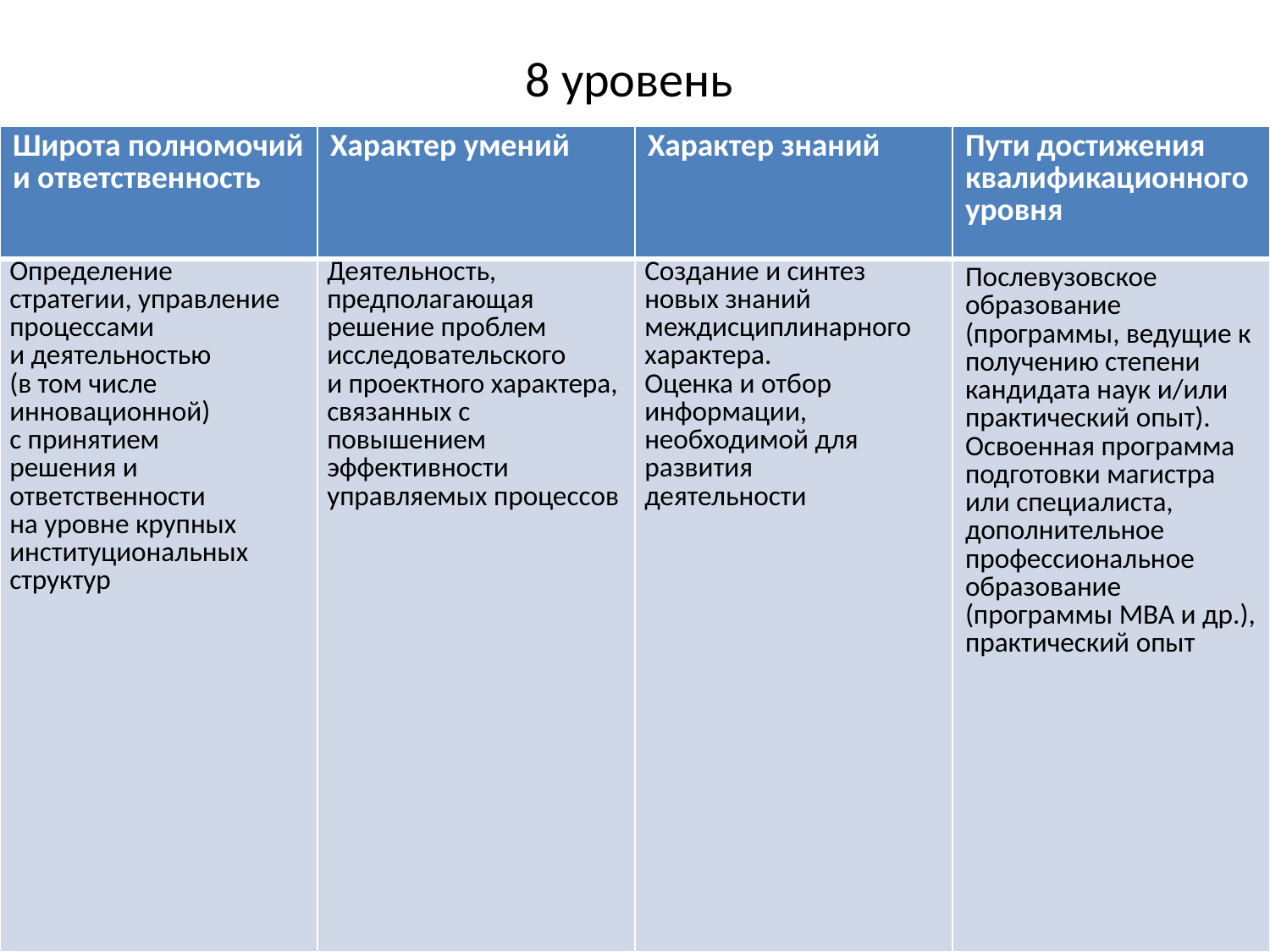

# 8 уровень
| Широта полномочий и ответственность | Характер умений | Характер знаний | Пути достижения квалификационного уровня |
| --- | --- | --- | --- |
| Определение стратегии, управление процессами и деятельностью (в том числе инновационной) с принятием решения и ответственности на уровне крупных институциональных структур | Деятельность, предполагающая решение проблем исследовательского и проектного характера, связанных с повышением эффективности управляемых процессов | Создание и синтез новых знаний междисциплинарного характера. Оценка и отбор информации, необходимой для развития деятельности | Послевузовское образование (программы, ведущие к получению степени кандидата наук и/или практический опыт). Освоенная программа подготовки магистра или специалиста, дополнительное профессиональное образование (программы МВА и др.), практический опыт |